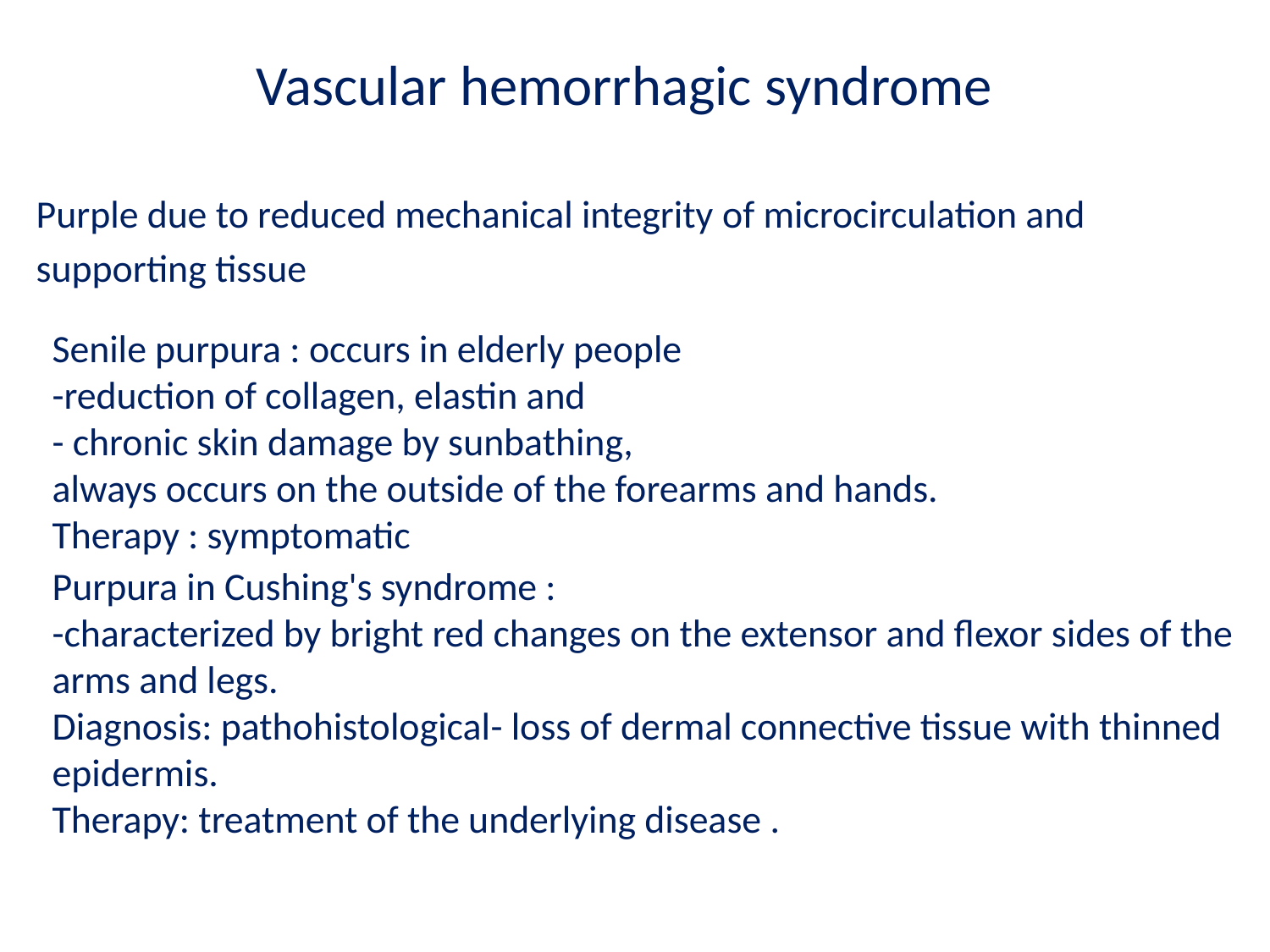

# Vascular hemorrhagic syndrome

Purple due to reduced mechanical integrity of microcirculation and
supporting tissue
Senile purpura : occurs in elderly people
-reduction of collagen, elastin and
- chronic skin damage by sunbathing,
always occurs on the outside of the forearms and hands.
Therapy : symptomatic
Purpura in Cushing's syndrome :
-characterized by bright red changes on the extensor and flexor sides of the arms and legs.
Diagnosis: pathohistological- loss of dermal connective tissue with thinned epidermis.
Therapy: treatment of the underlying disease .